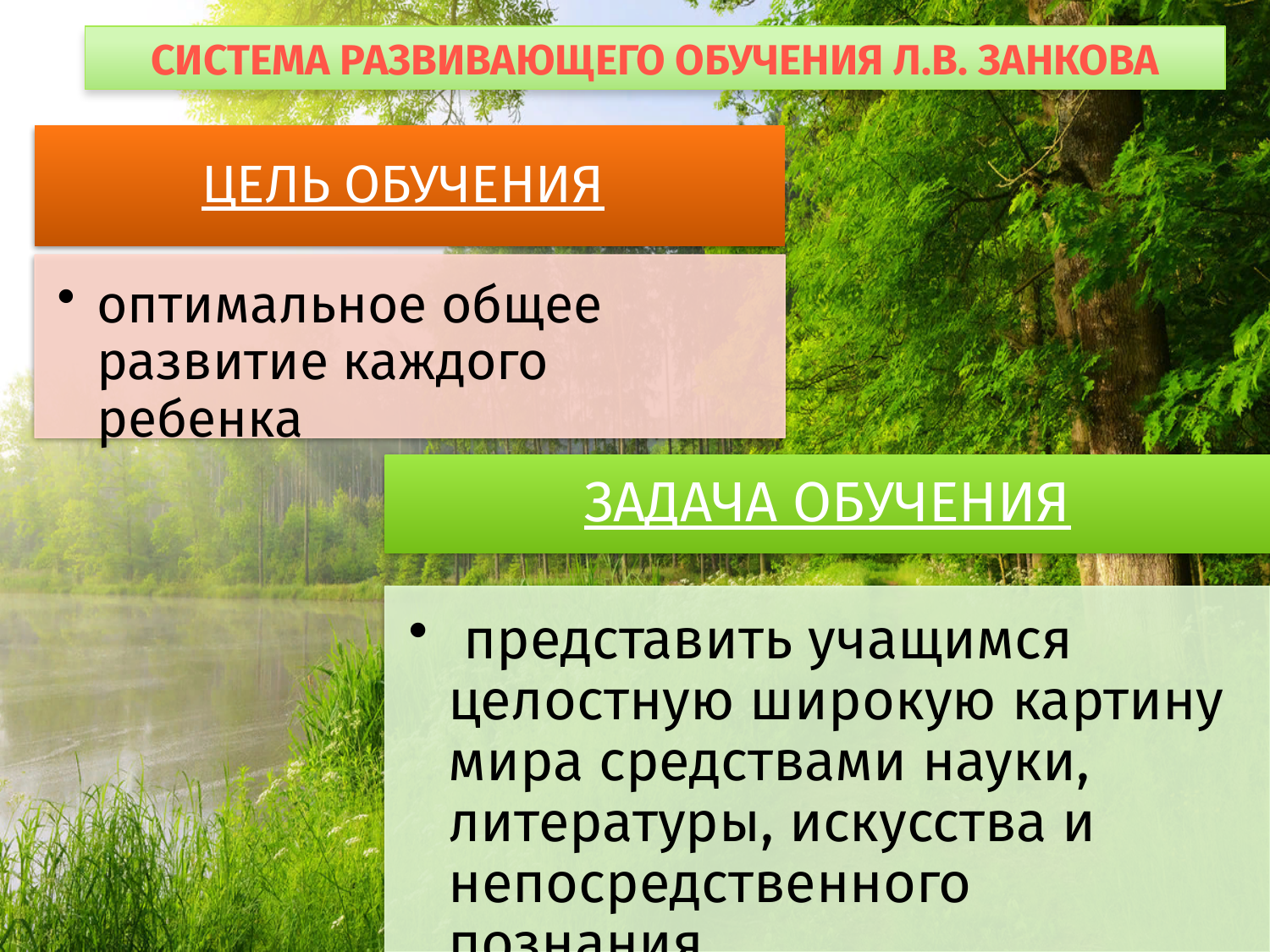

СИСТЕМА РАЗВИВАЮЩЕГО ОБУЧЕНИЯ Л.В. ЗАНКОВА
ЦЕЛЬ ОБУЧЕНИЯ
оптимальное общее развитие каждого ребенка
ЗАДАЧА ОБУЧЕНИЯ
 представить учащимся целостную широкую картину мира средствами науки, литературы, искусства и непосредственного познания.